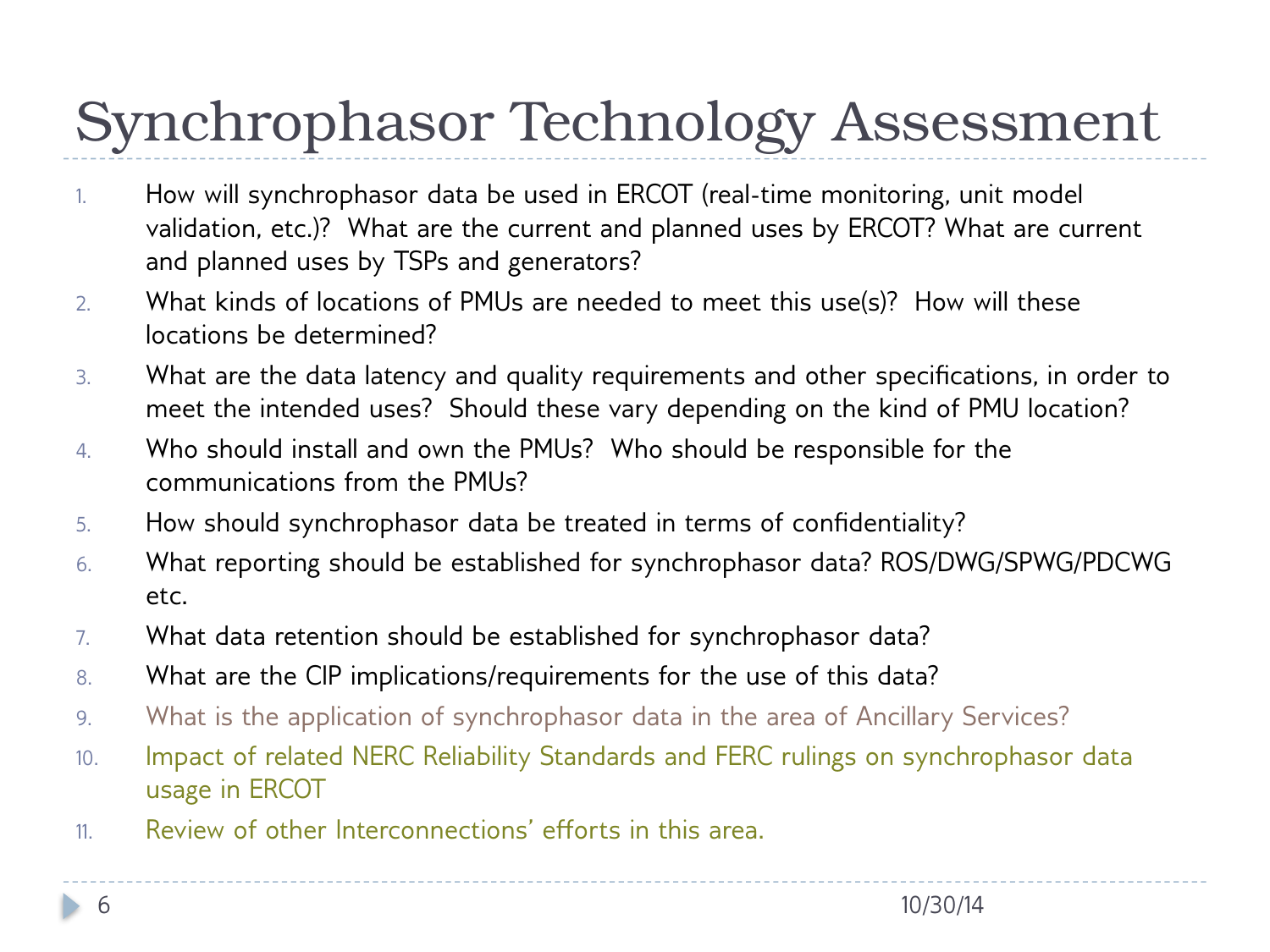

# Synchrophasor Technology Assessment
How will synchrophasor data be used in ERCOT (real-time monitoring, unit model validation, etc.)?  What are the current and planned uses by ERCOT? What are current and planned uses by TSPs and generators?
What kinds of locations of PMUs are needed to meet this use(s)?  How will these locations be determined?
What are the data latency and quality requirements and other specifications, in order to meet the intended uses?  Should these vary depending on the kind of PMU location?
Who should install and own the PMUs?  Who should be responsible for the communications from the PMUs?
How should synchrophasor data be treated in terms of confidentiality?
What reporting should be established for synchrophasor data? ROS/DWG/SPWG/PDCWG etc.
What data retention should be established for synchrophasor data?
What are the CIP implications/requirements for the use of this data?
What is the application of synchrophasor data in the area of Ancillary Services?
Impact of related NERC Reliability Standards and FERC rulings on synchrophasor data usage in ERCOT
Review of other Interconnections’ efforts in this area.

6
10/30/14